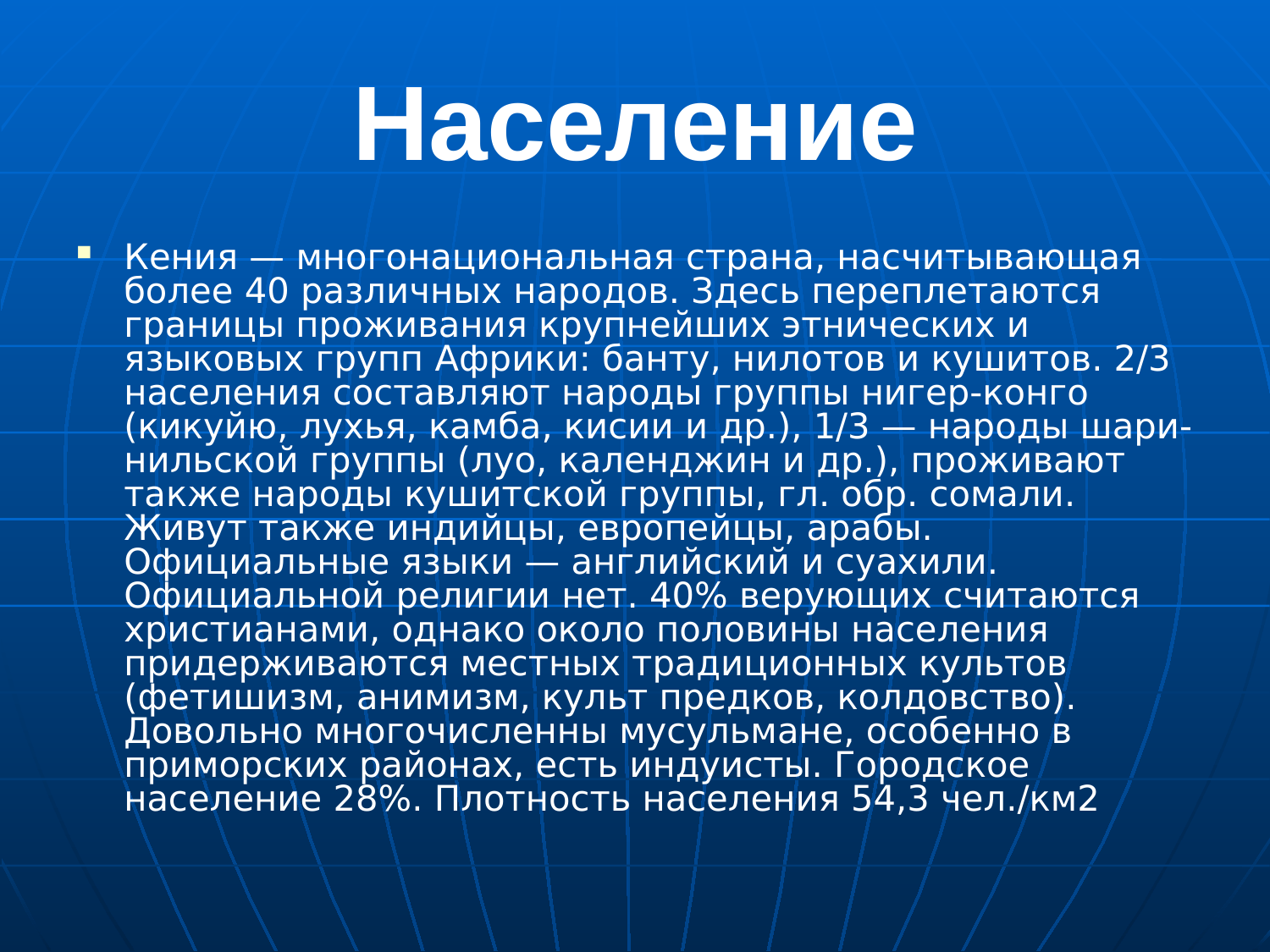

# Население
Кения — многонациональная страна, насчитывающая более 40 различных народов. Здесь переплетаются границы проживания крупнейших этнических и языковых групп Африки: банту, нилотов и кушитов. 2/3 населения составляют народы группы нигер-конго (кикуйю, лухья, камба, кисии и др.), 1/3 — народы шари-нильской группы (луо, календжин и др.), проживают также народы кушитской группы, гл. обр. сомали. Живут также индийцы, европейцы, арабы. Официальные языки — английский и суахили. Официальной религии нет. 40% верующих считаются христианами, однако около половины населения придерживаются местных традиционных культов (фетишизм, анимизм, культ предков, колдовство). Довольно многочисленны мусульмане, особенно в приморских районах, есть индуисты. Городское население 28%. Плотность населения 54,3 чел./км2